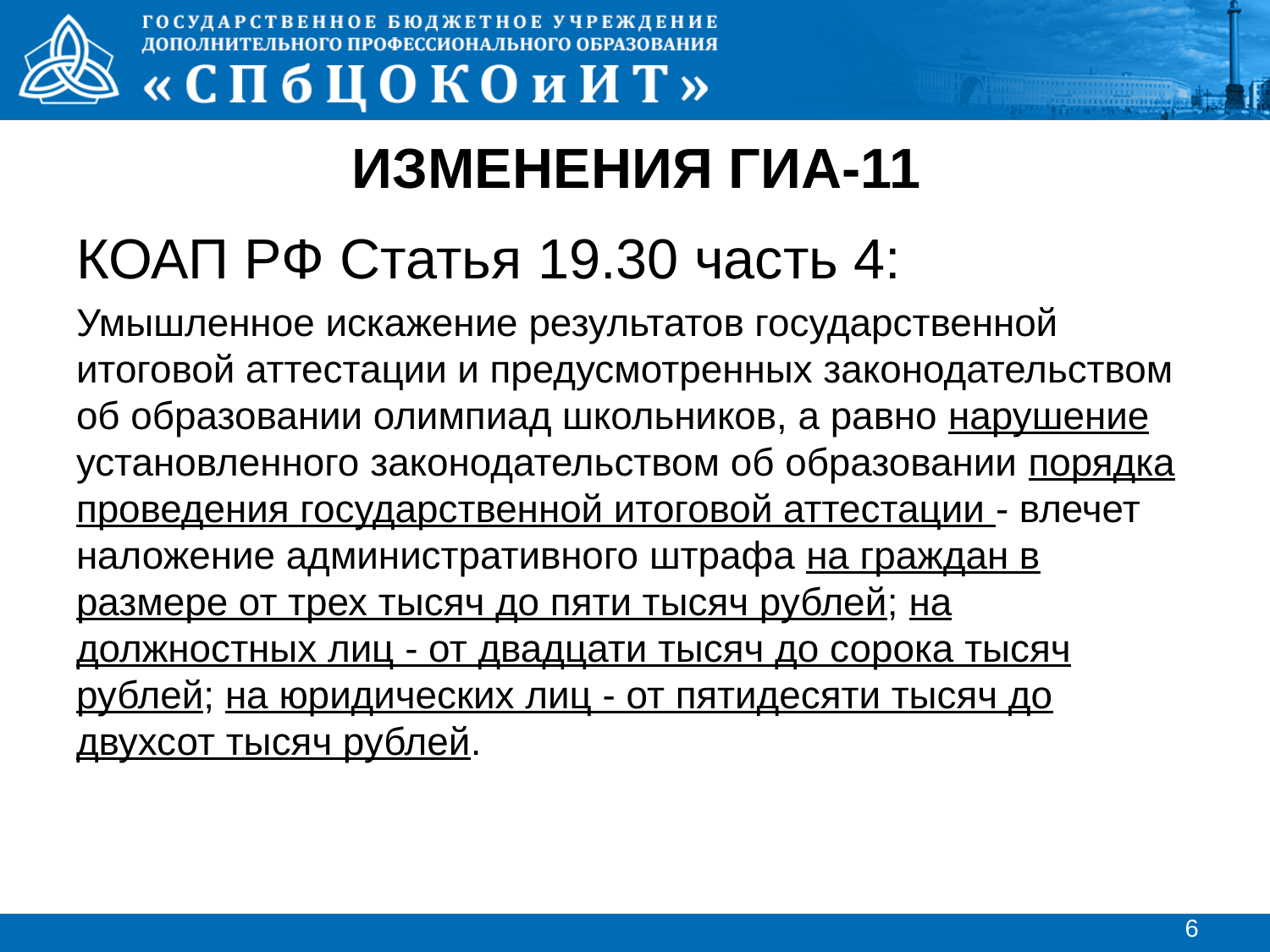

ИЗМЕНЕНИЯ ГИА-11
КОАП РФ Статья 19.30 часть 4:
Умышленное искажение результатов государственной итоговой аттестации и предусмотренных законодательством об образовании олимпиад школьников, а равно нарушение установленного законодательством об образовании порядка проведения государственной итоговой аттестации - влечет наложение административного штрафа на граждан в размере от трех тысяч до пяти тысяч рублей; на должностных лиц - от двадцати тысяч до сорока тысяч рублей; на юридических лиц - от пятидесяти тысяч до двухсот тысяч рублей.
6